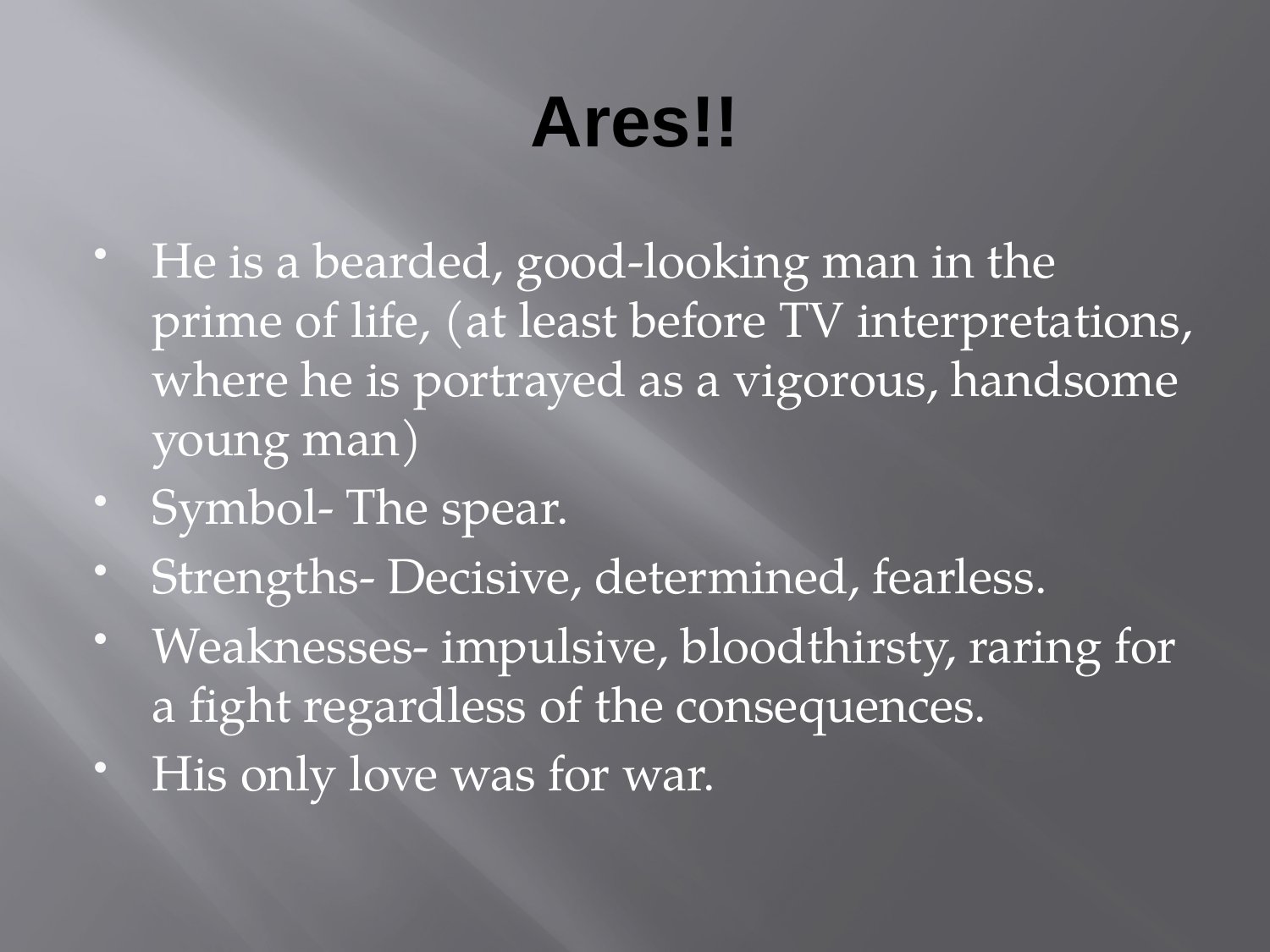

# Ares!!
He is a bearded, good-looking man in the prime of life, (at least before TV interpretations, where he is portrayed as a vigorous, handsome young man)
Symbol- The spear.
Strengths- Decisive, determined, fearless.
Weaknesses- impulsive, bloodthirsty, raring for a fight regardless of the consequences.
His only love was for war.